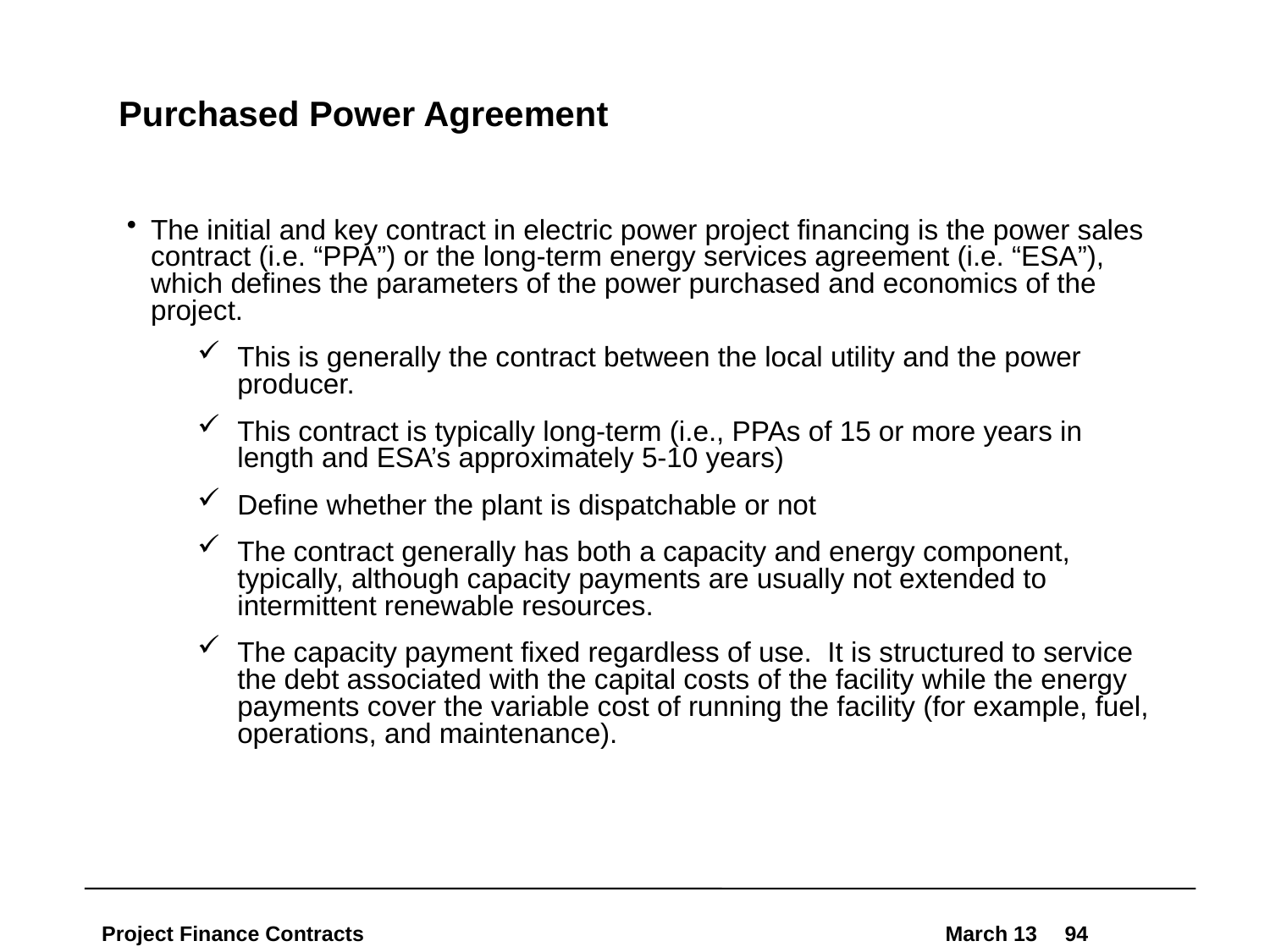

# Purchased Power Agreement
The initial and key contract in electric power project financing is the power sales contract (i.e. “PPA”) or the long-term energy services agreement (i.e. “ESA”), which defines the parameters of the power purchased and economics of the project.
This is generally the contract between the local utility and the power producer.
This contract is typically long-term (i.e., PPAs of 15 or more years in length and ESA’s approximately 5-10 years)
Define whether the plant is dispatchable or not
The contract generally has both a capacity and energy component, typically, although capacity payments are usually not extended to intermittent renewable resources.
The capacity payment fixed regardless of use.  It is structured to service the debt associated with the capital costs of the facility while the energy payments cover the variable cost of running the facility (for example, fuel, operations, and maintenance).